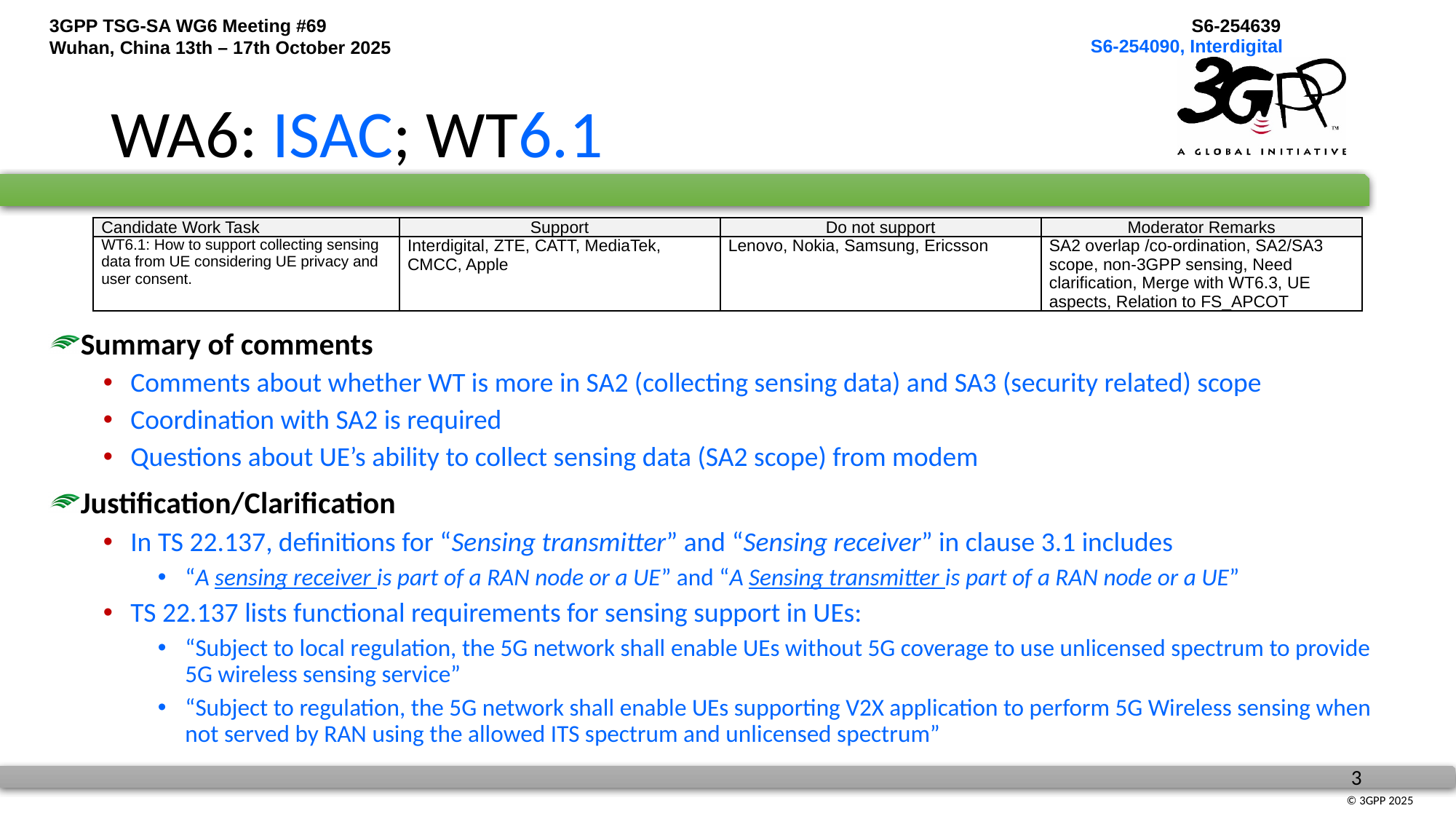

S6-254090, Interdigital
# WA6: ISAC; WT6.1
| Candidate Work Task | Support | Do not support | Moderator Remarks |
| --- | --- | --- | --- |
| WT6.1: How to support collecting sensing data from UE considering UE privacy and user consent. | Interdigital, ZTE, CATT, MediaTek, CMCC, Apple | Lenovo, Nokia, Samsung, Ericsson | SA2 overlap /co-ordination, SA2/SA3 scope, non-3GPP sensing, Need clarification, Merge with WT6.3, UE aspects, Relation to FS\_APCOT |
Summary of comments
Comments about whether WT is more in SA2 (collecting sensing data) and SA3 (security related) scope
Coordination with SA2 is required
Questions about UE’s ability to collect sensing data (SA2 scope) from modem
Justification/Clarification
In TS 22.137, definitions for “Sensing transmitter” and “Sensing receiver” in clause 3.1 includes
“A sensing receiver is part of a RAN node or a UE” and “A Sensing transmitter is part of a RAN node or a UE”
TS 22.137 lists functional requirements for sensing support in UEs:
“Subject to local regulation, the 5G network shall enable UEs without 5G coverage to use unlicensed spectrum to provide 5G wireless sensing service”
“Subject to regulation, the 5G network shall enable UEs supporting V2X application to perform 5G Wireless sensing when not served by RAN using the allowed ITS spectrum and unlicensed spectrum”